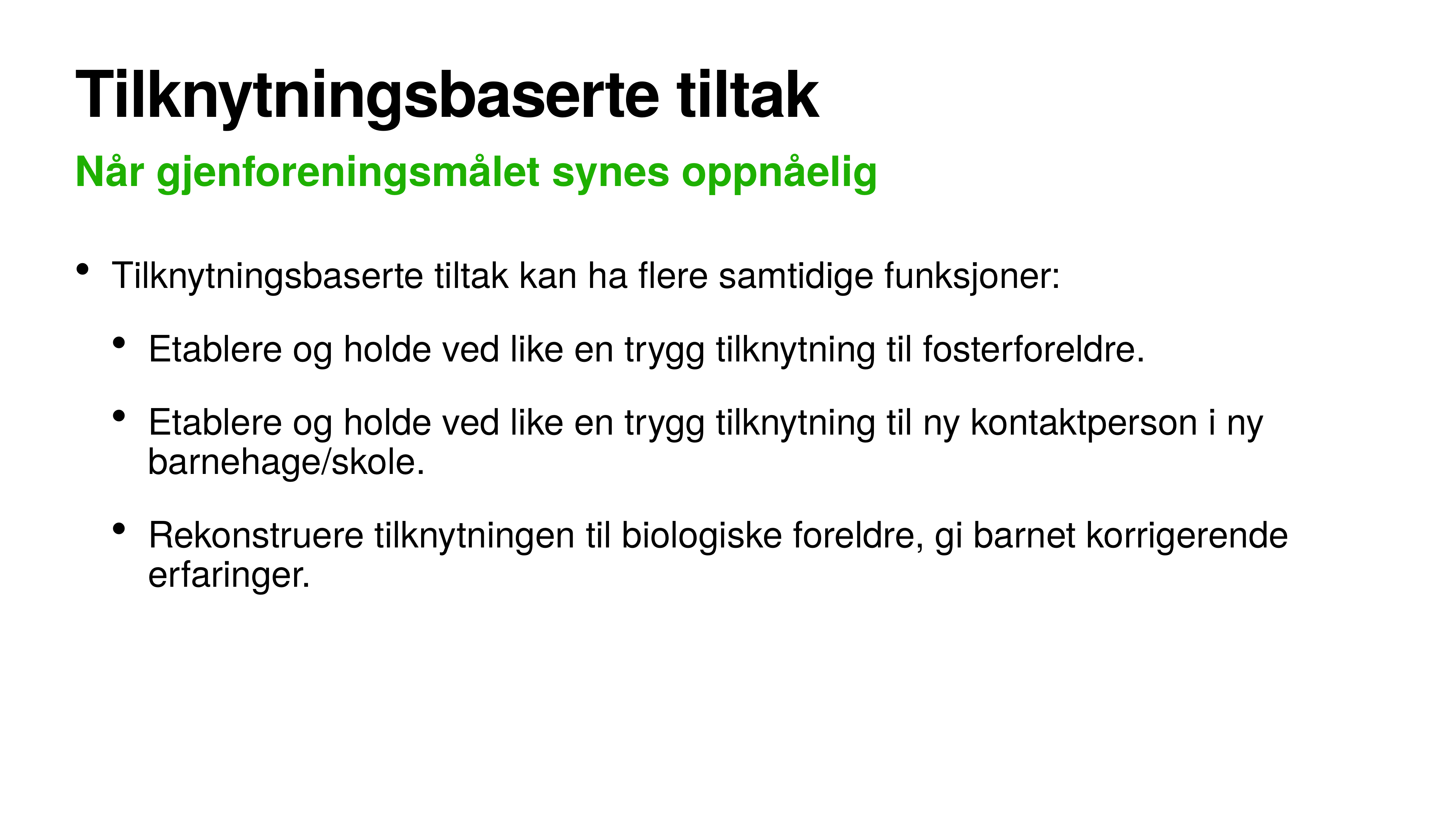

# Tilknytningsbaserte tiltak
Når gjenforeningsmålet synes oppnåelig
Tilknytningsbaserte tiltak kan ha flere samtidige funksjoner:
Etablere og holde ved like en trygg tilknytning til fosterforeldre.
Etablere og holde ved like en trygg tilknytning til ny kontaktperson i ny barnehage/skole.
Rekonstruere tilknytningen til biologiske foreldre, gi barnet korrigerende erfaringer.